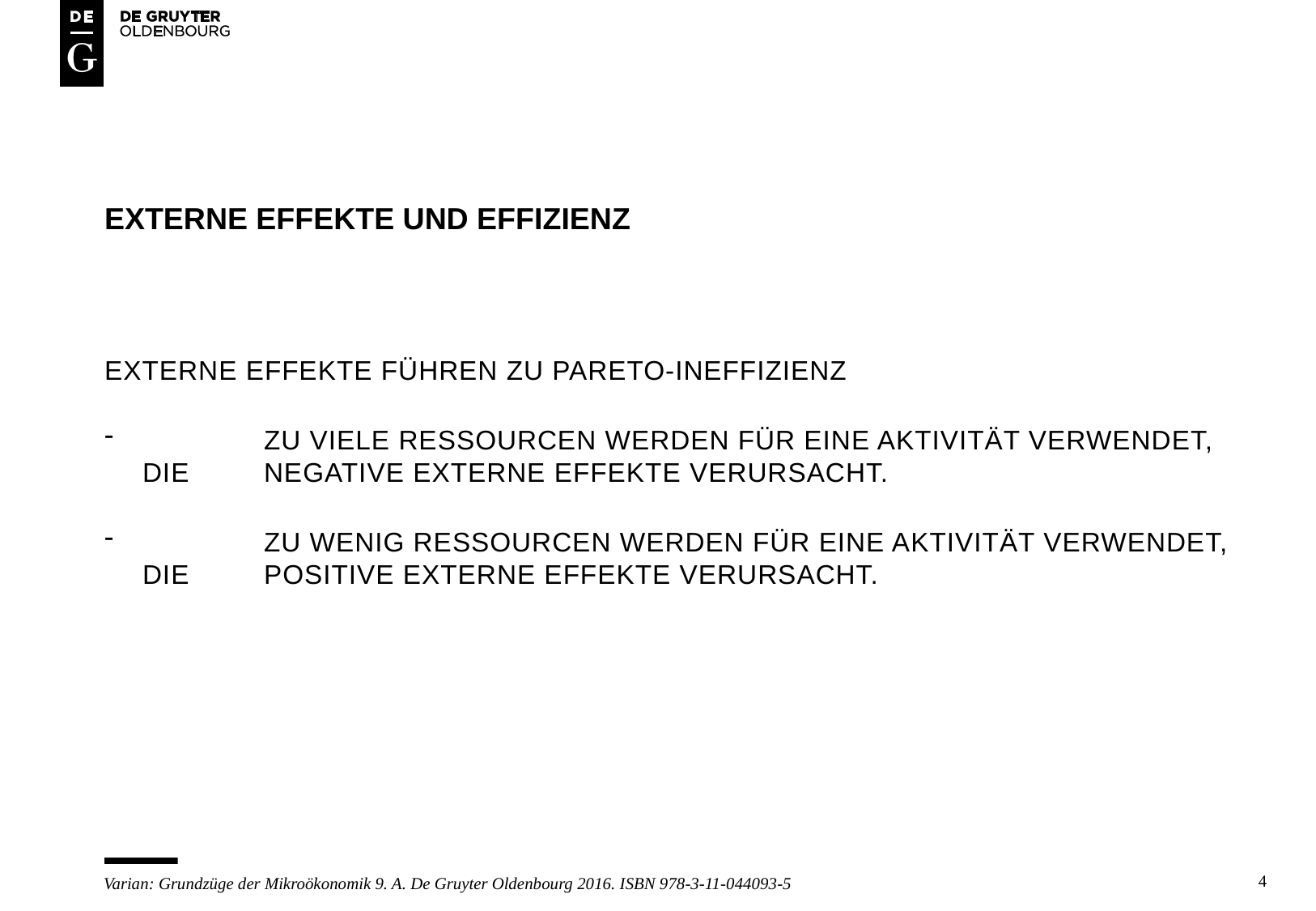

# Externe effekte und effizienz

Externe effekte führen zu pareto-ineffizienz
	zu viele ressourcen werden für eine aktivität verwendet, die 	negative externe effekte verursacht.
	zu wenig ressourcen werden für eine aktivität verwendet, die 	positive externe effekte verursacht.

4
Varian: Grundzüge der Mikroökonomik 9. A. De Gruyter Oldenbourg 2016. ISBN 978-3-11-044093-5